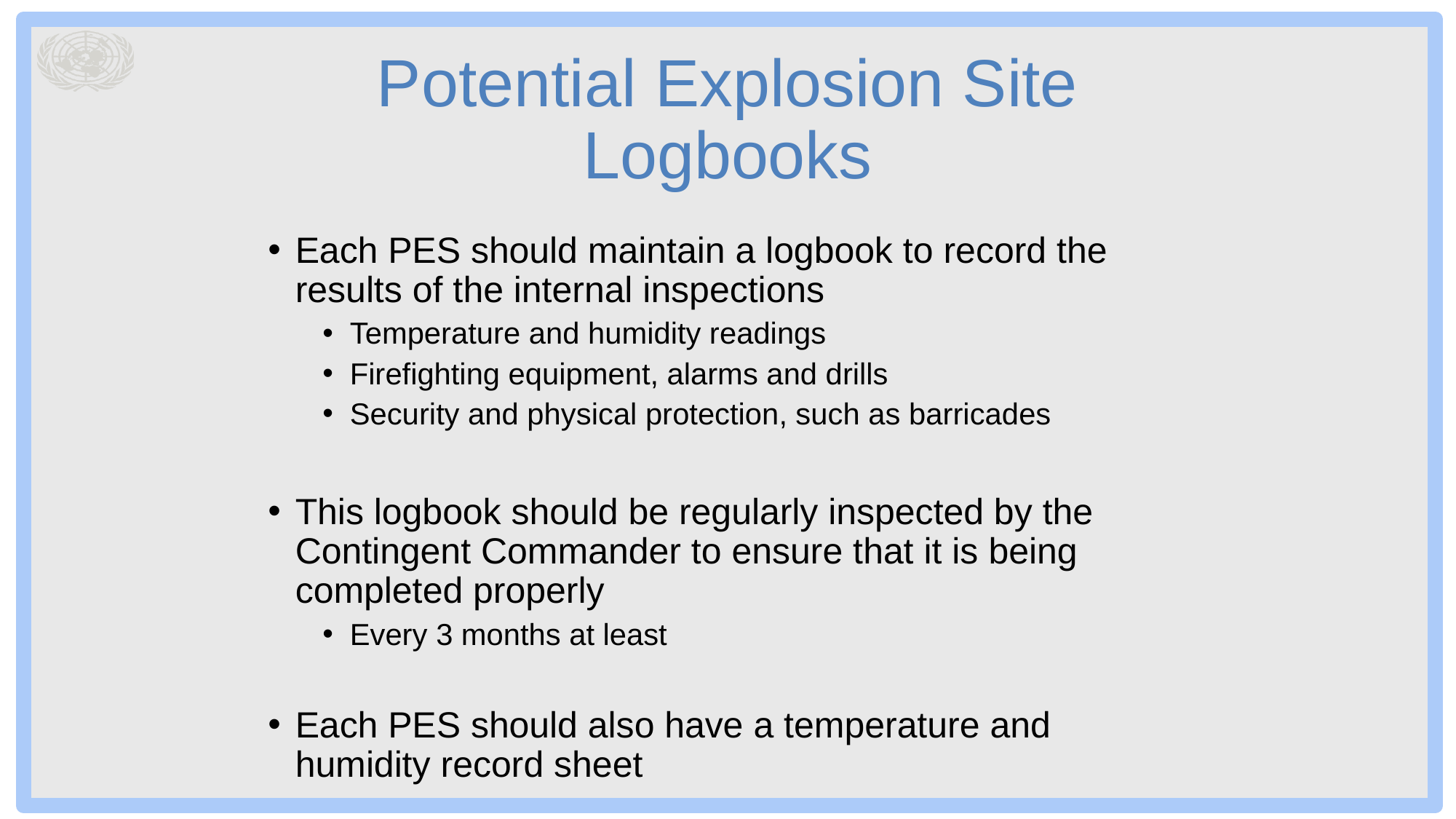

# Potential Explosion Site Logbooks
Each PES should maintain a logbook to record the results of the internal inspections
Temperature and humidity readings
Firefighting equipment, alarms and drills
Security and physical protection, such as barricades

This logbook should be regularly inspected by the Contingent Commander to ensure that it is being completed properly
Every 3 months at least
Each PES should also have a temperature and humidity record sheet